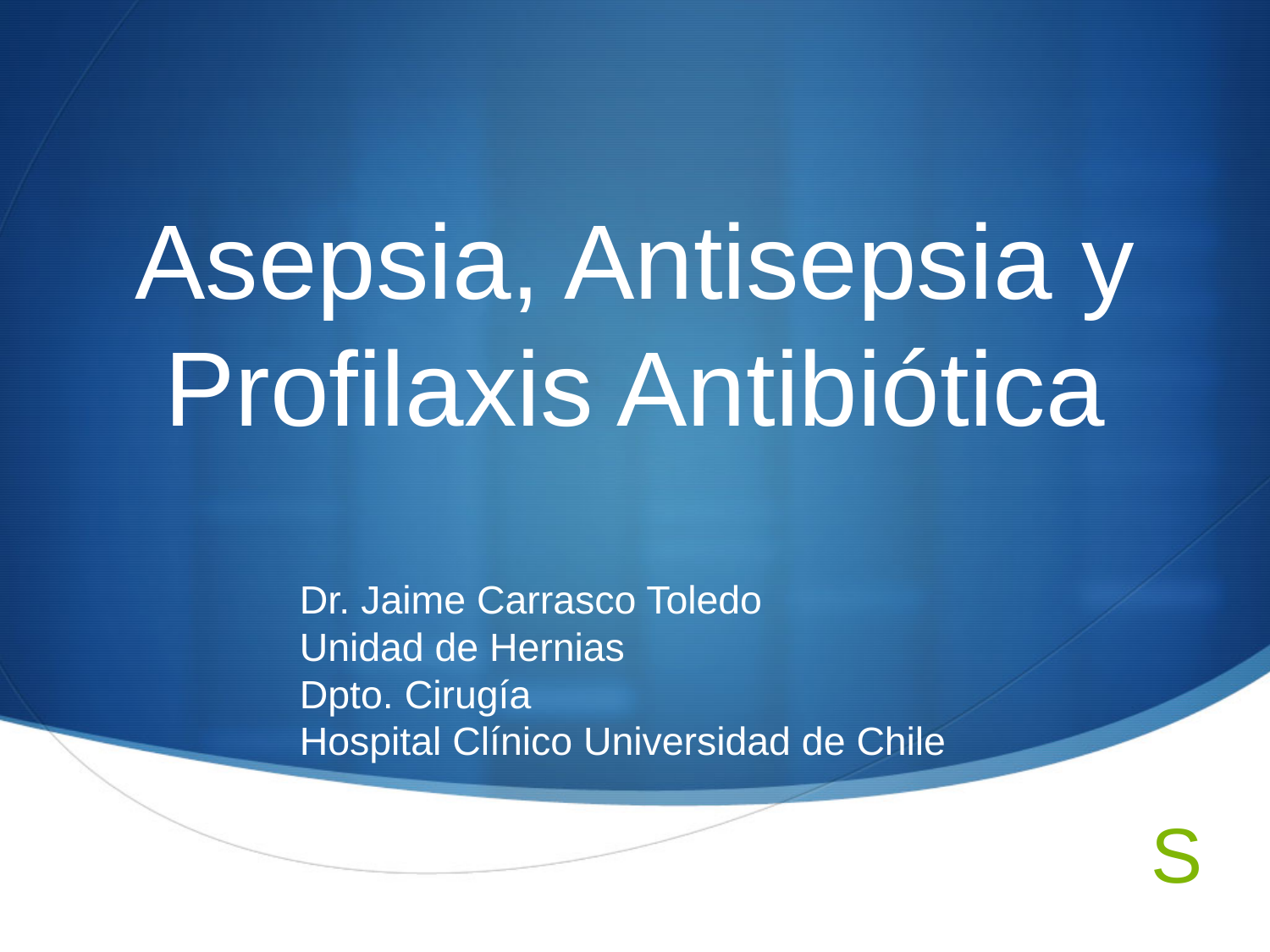

# Asepsia, Antisepsia y Profilaxis Antibiótica
Dr. Jaime Carrasco Toledo
Unidad de Hernias
Dpto. Cirugía
Hospital Clínico Universidad de Chile